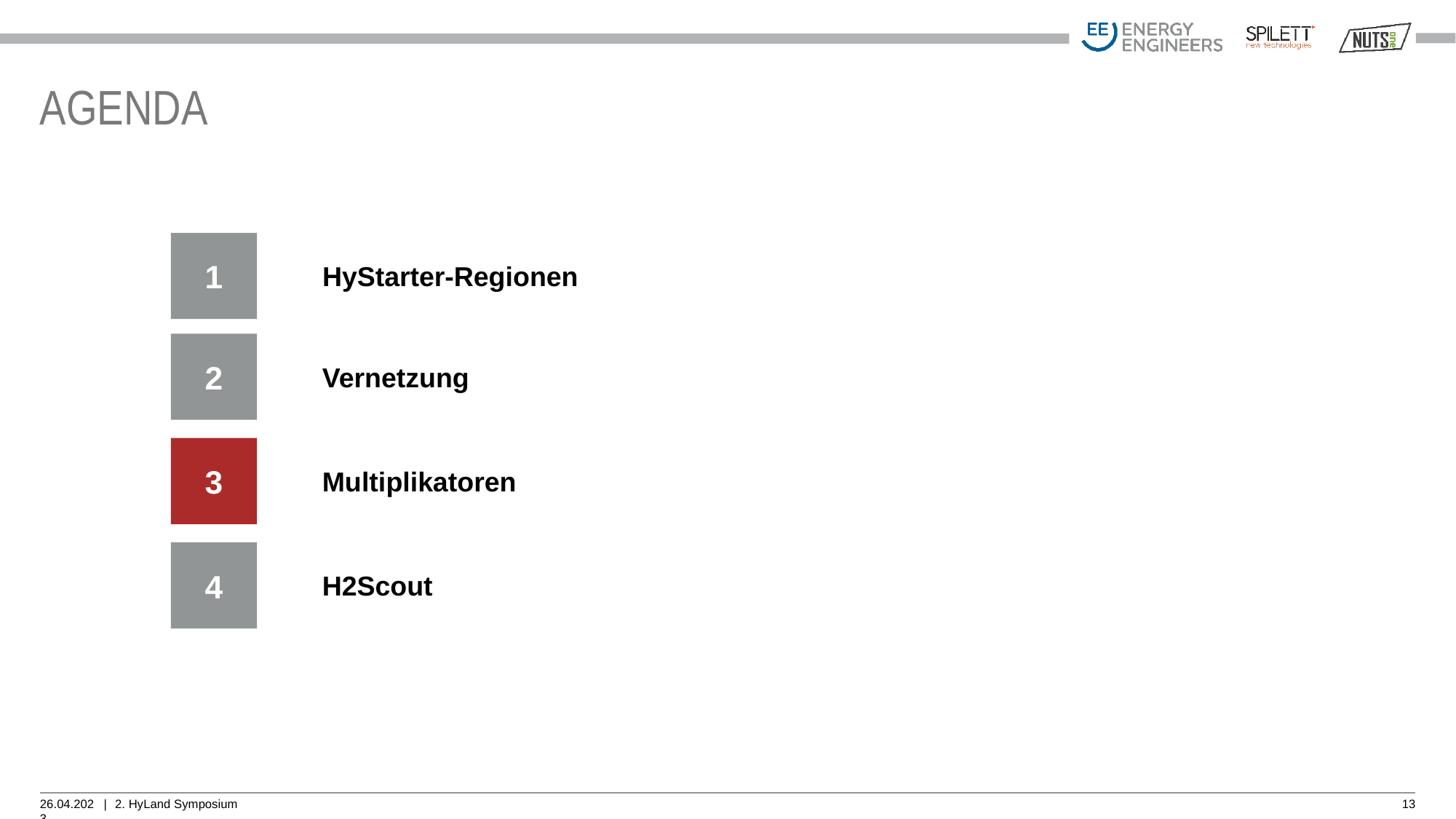

Agenda
1
HyStarter-Regionen
2
Vernetzung
3
Multiplikatoren
4
H2Scout

26.04.2023
2. HyLand Symposium